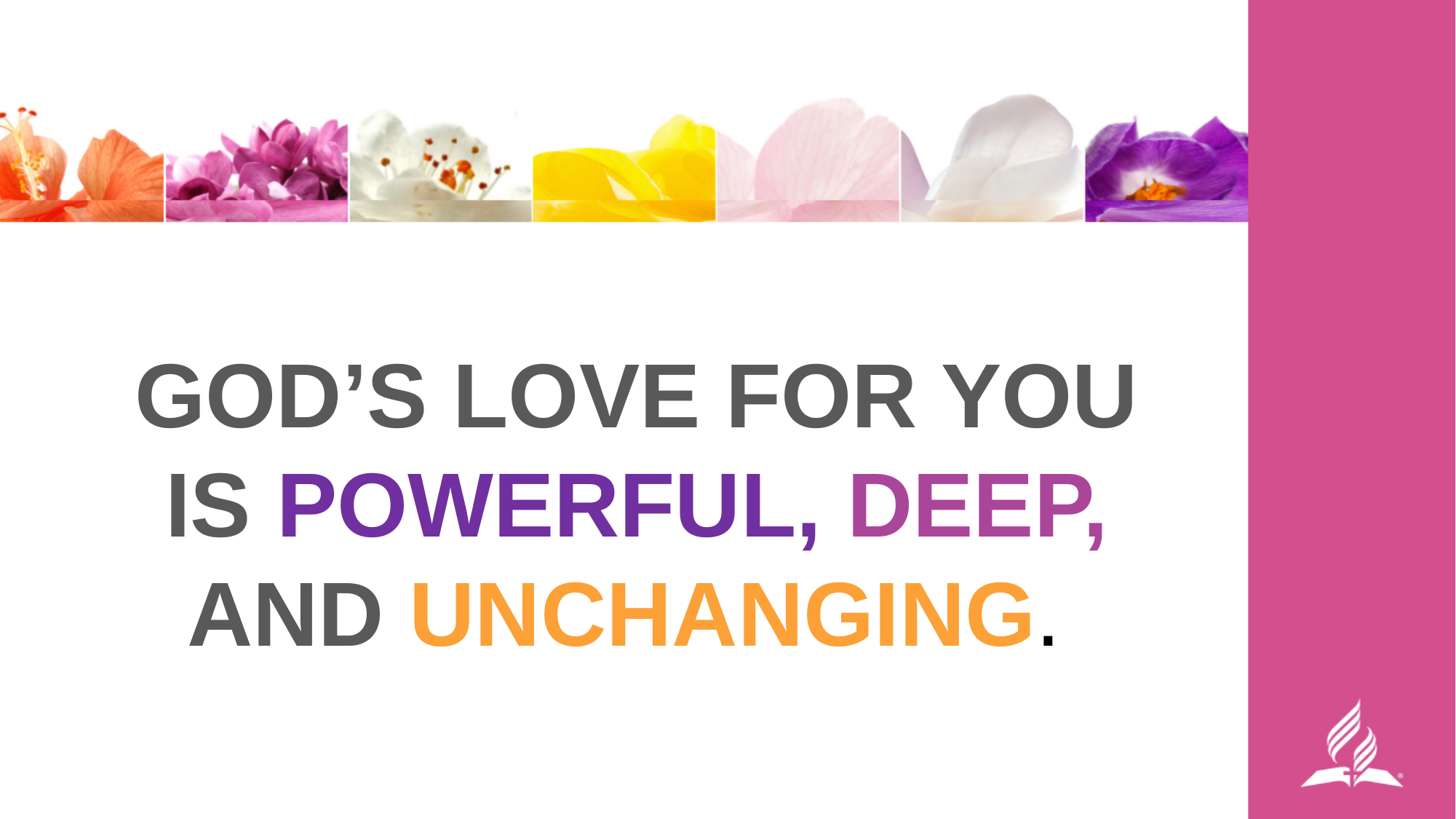

GOD’S LOVE FOR YOU IS POWERFUL, DEEP, AND UNCHANGING.